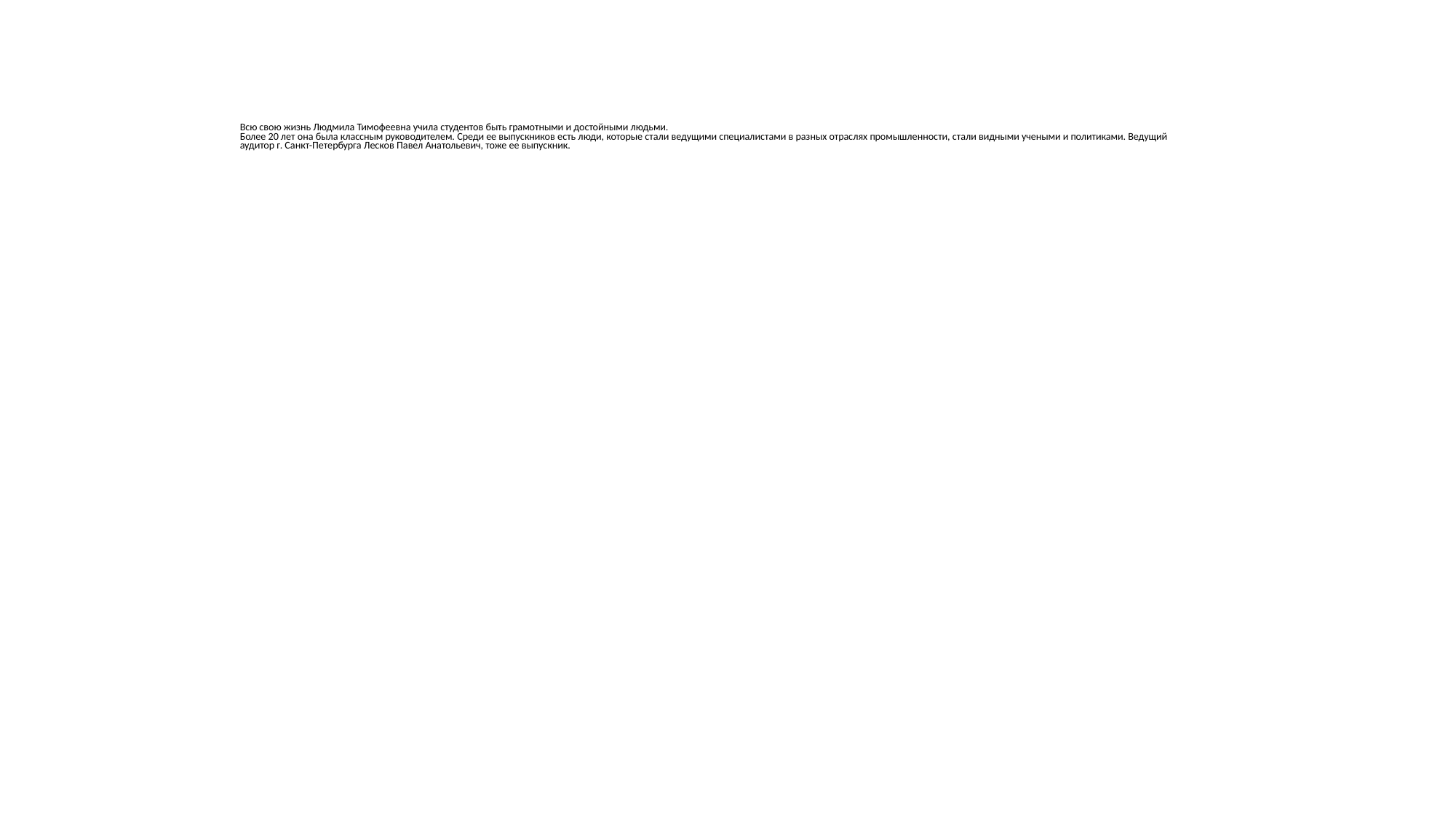

# Всю свою жизнь Людмила Тимофеевна учила студентов быть грамотными и достойными людьми. Более 20 лет она была классным руководителем. Среди ее выпускников есть люди, которые стали ведущими специалистами в разных отраслях промышленности, стали видными учеными и политиками. Ведущий аудитор г. Санкт-Петербурга Лесков Павел Анатольевич, тоже ее выпускник.